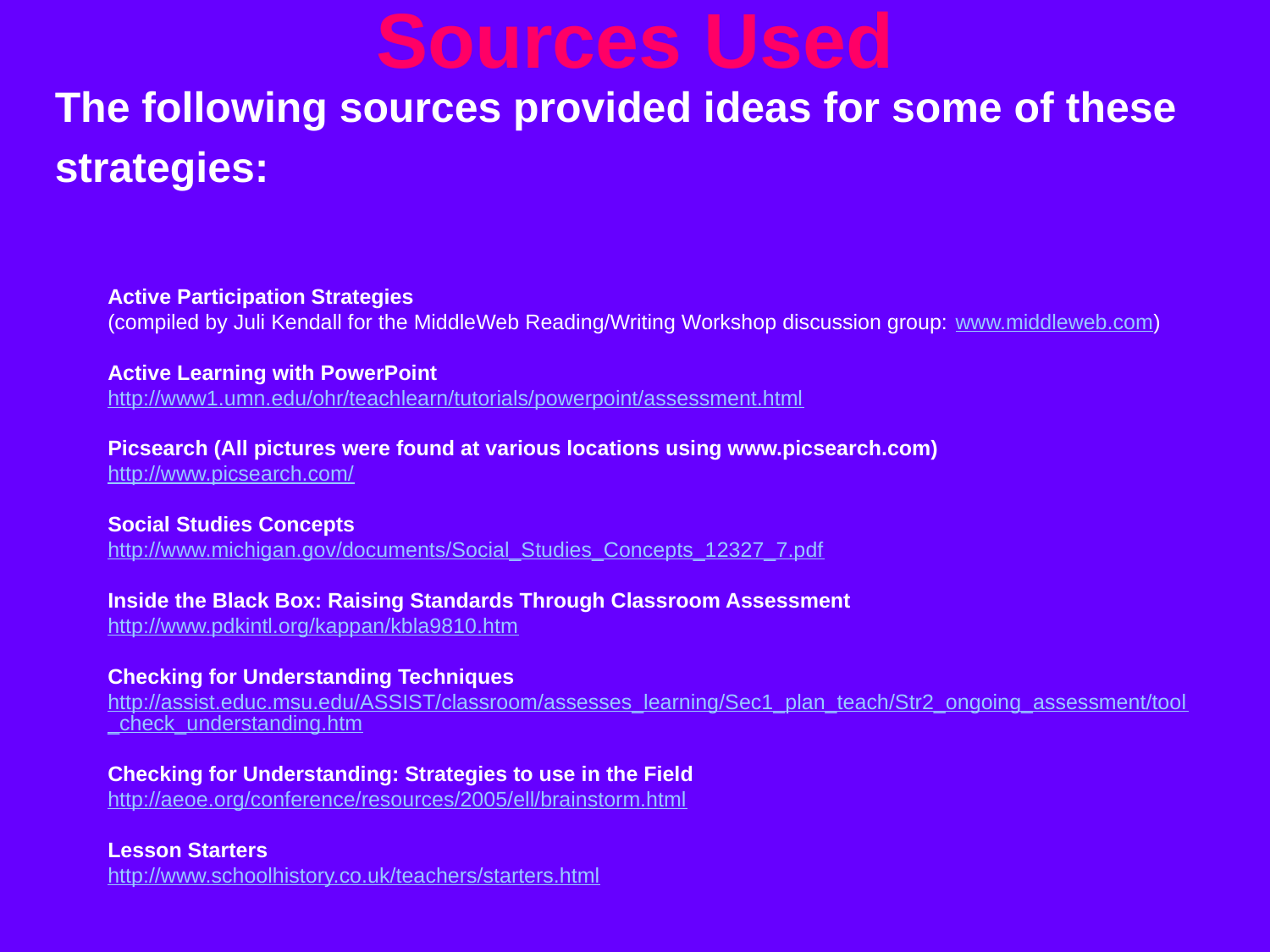

# Sources Used
The following sources provided ideas for some of these
strategies:

Active Participation Strategies
(compiled by Juli Kendall for the MiddleWeb Reading/Writing Workshop discussion group: www.middleweb.com)

Active Learning with PowerPoint
http://www1.umn.edu/ohr/teachlearn/tutorials/powerpoint/assessment.html

Picsearch (All pictures were found at various locations using www.picsearch.com)
http://www.picsearch.com/

Social Studies Concepts
http://www.michigan.gov/documents/Social_Studies_Concepts_12327_7.pdf

Inside the Black Box: Raising Standards Through Classroom Assessment
http://www.pdkintl.org/kappan/kbla9810.htm

Checking for Understanding Techniques
http://assist.educ.msu.edu/ASSIST/classroom/assesses_learning/Sec1_plan_teach/Str2_ongoing_assessment/tool_check_understanding.htm

Checking for Understanding: Strategies to use in the Field
http://aeoe.org/conference/resources/2005/ell/brainstorm.html

Lesson Starters
http://www.schoolhistory.co.uk/teachers/starters.html